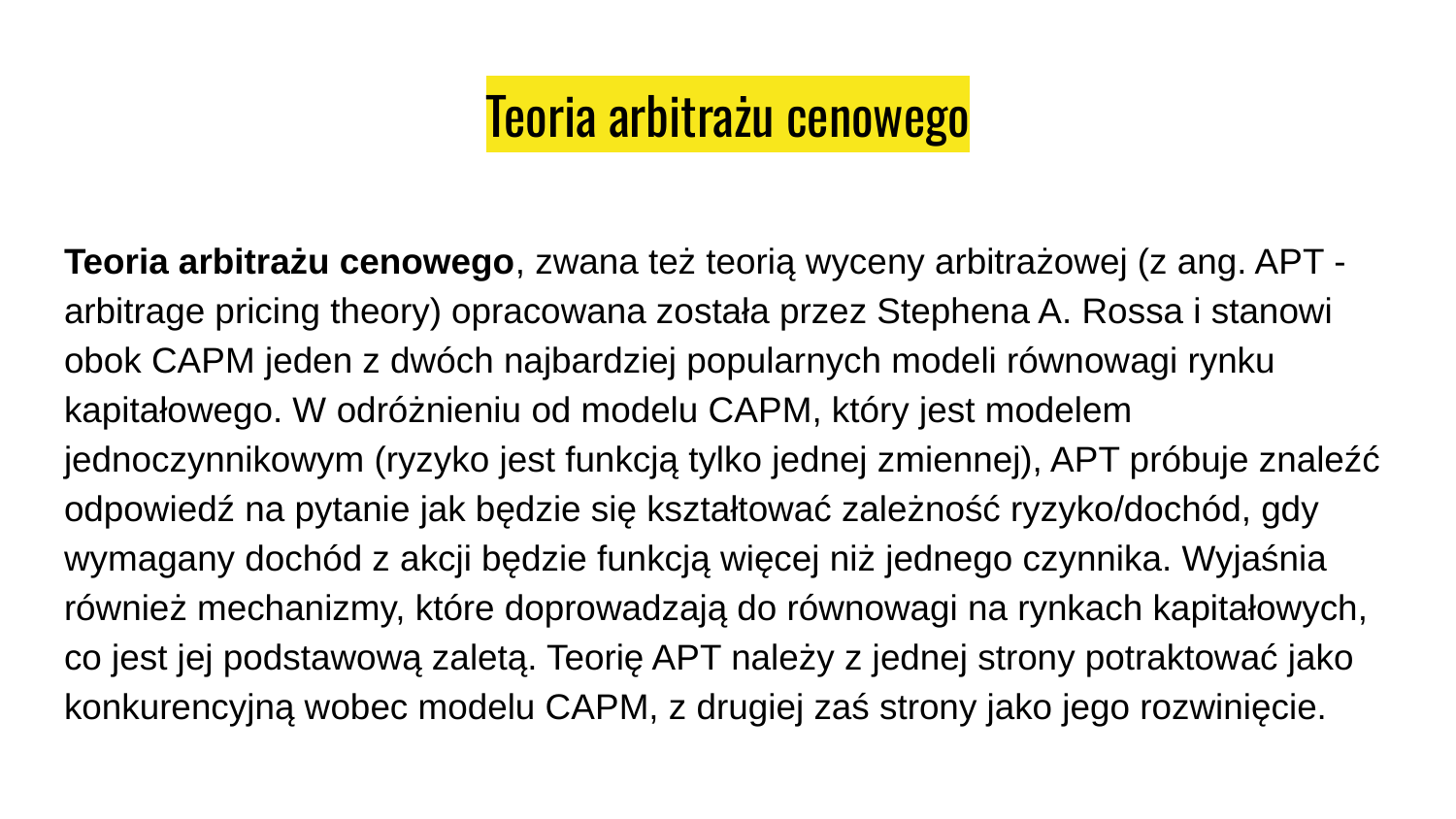

# Teoria arbitrażu cenowego

Teoria arbitrażu cenowego, zwana też teorią wyceny arbitrażowej (z ang. APT - arbitrage pricing theory) opracowana została przez Stephena A. Rossa i stanowi obok CAPM jeden z dwóch najbardziej popularnych modeli równowagi rynku kapitałowego. W odróżnieniu od modelu CAPM, który jest modelem jednoczynnikowym (ryzyko jest funkcją tylko jednej zmiennej), APT próbuje znaleźć odpowiedź na pytanie jak będzie się kształtować zależność ryzyko/dochód, gdy wymagany dochód z akcji będzie funkcją więcej niż jednego czynnika. Wyjaśnia również mechanizmy, które doprowadzają do równowagi na rynkach kapitałowych, co jest jej podstawową zaletą. Teorię APT należy z jednej strony potraktować jako konkurencyjną wobec modelu CAPM, z drugiej zaś strony jako jego rozwinięcie.